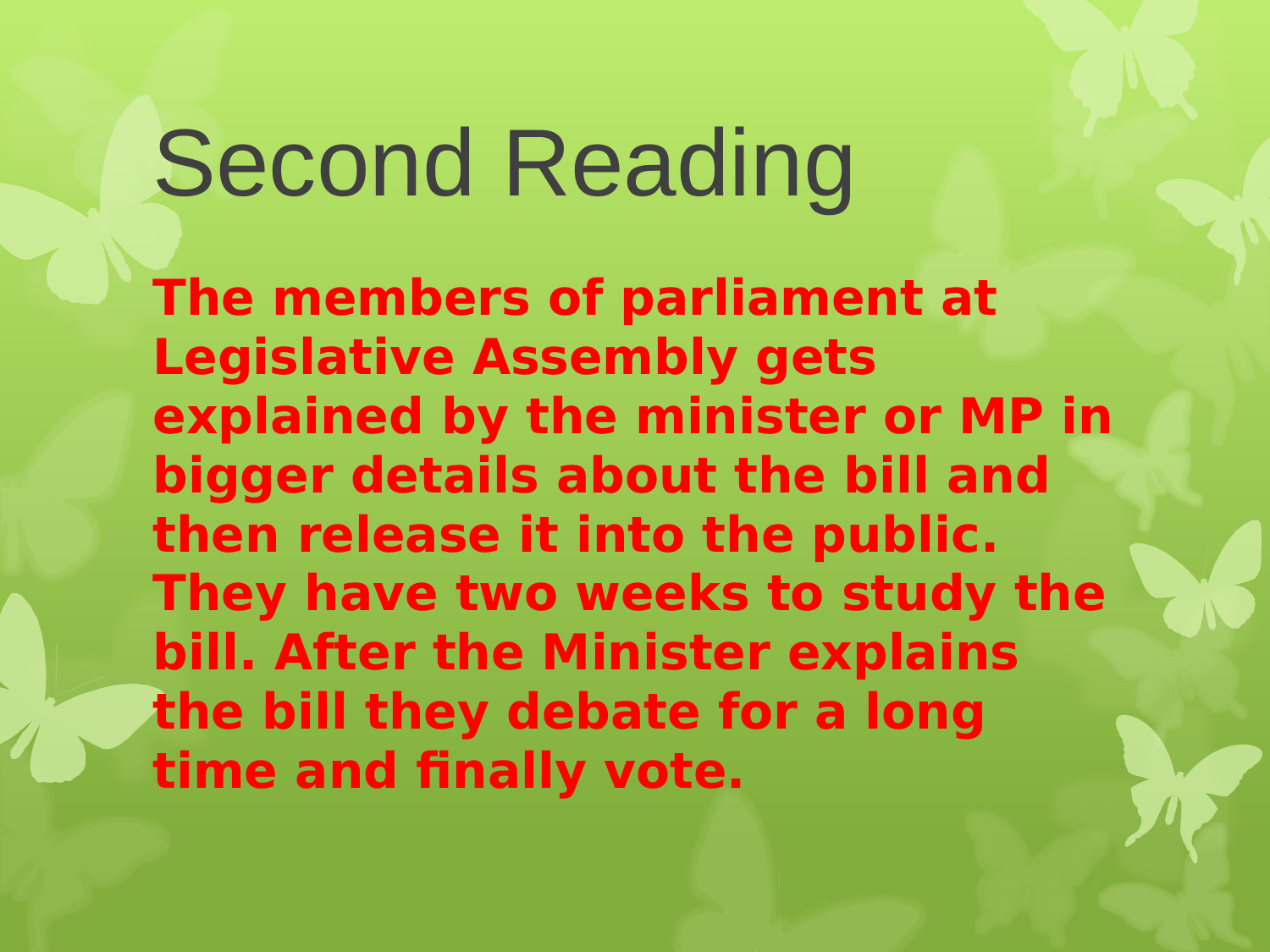

# Second Reading
The members of parliament at Legislative Assembly gets explained by the minister or MP in bigger details about the bill and then release it into the public. They have two weeks to study the bill. After the Minister explains the bill they debate for a long time and finally vote.